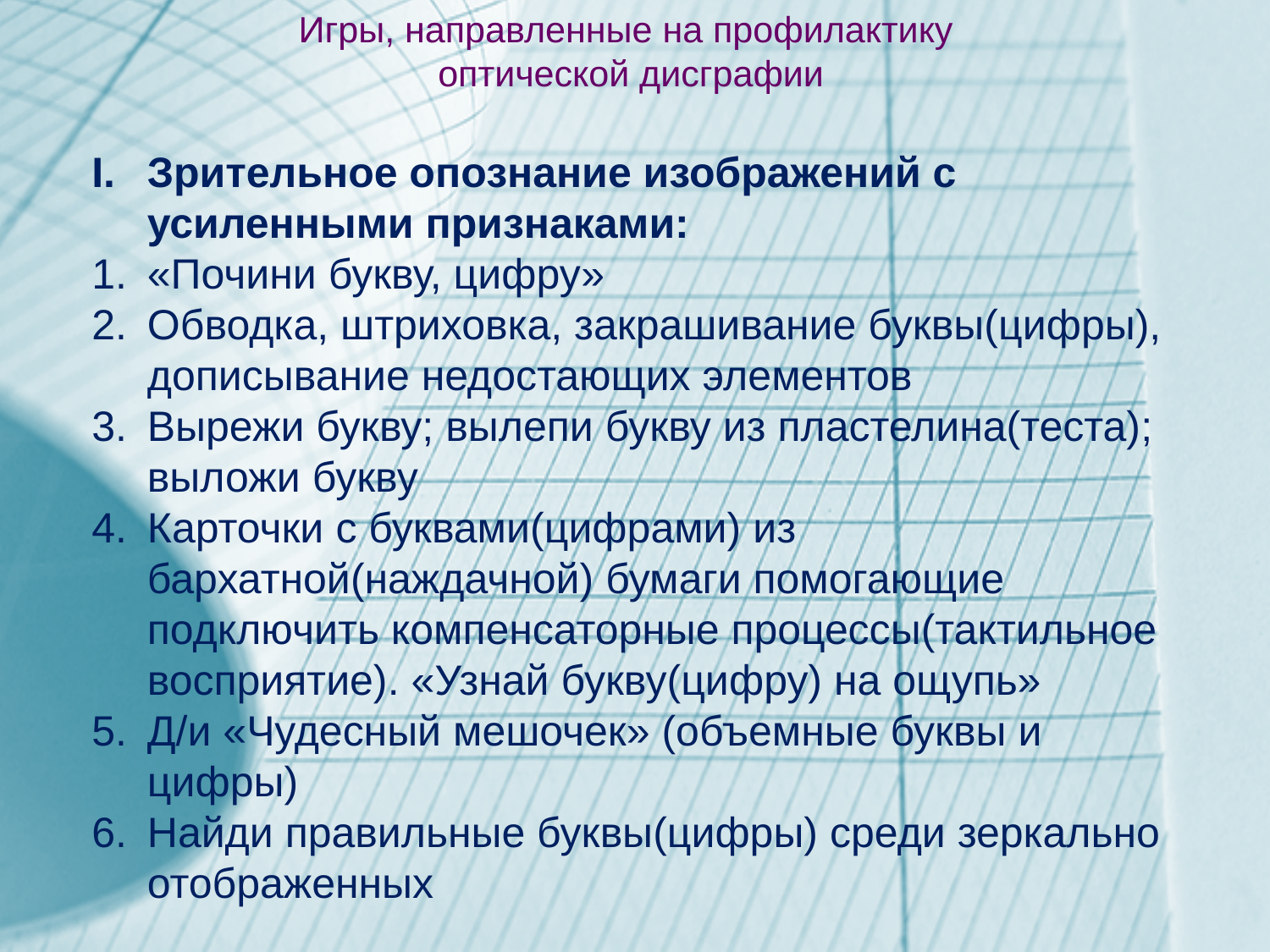

# Игры, направленные на профилактику оптической дисграфии
Зрительное опознание изображений с усиленными признаками:
«Почини букву, цифру»
Обводка, штриховка, закрашивание буквы(цифры), дописывание недостающих элементов
Вырежи букву; вылепи букву из пластелина(теста); выложи букву
Карточки с буквами(цифрами) из бархатной(наждачной) бумаги помогающие подключить компенсаторные процессы(тактильное восприятие). «Узнай букву(цифру) на ощупь»
Д/и «Чудесный мешочек» (объемные буквы и цифры)
Найди правильные буквы(цифры) среди зеркально отображенных